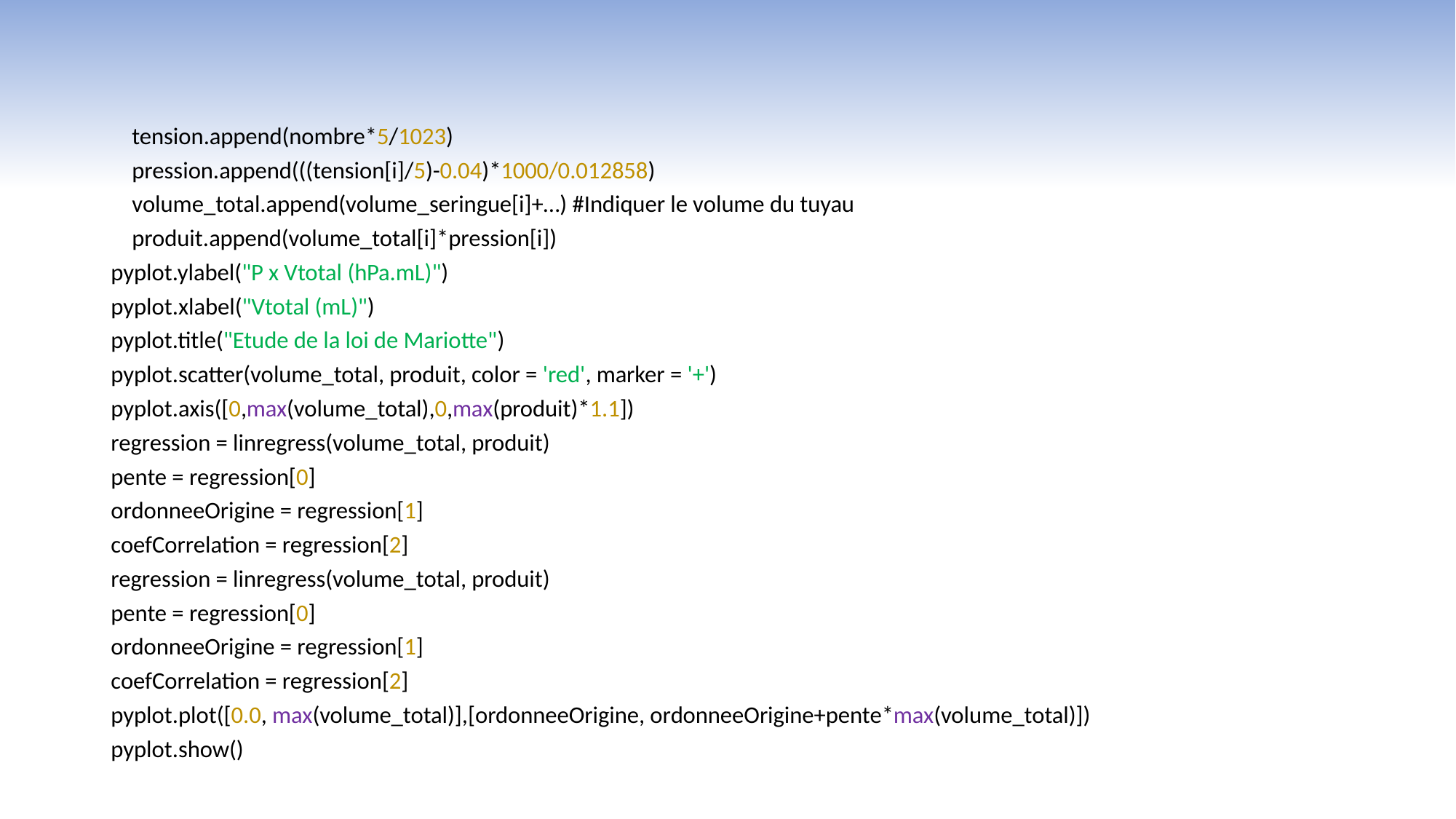

tension.append(nombre*5/1023)
    pression.append(((tension[i]/5)-0.04)*1000/0.012858)
    volume_total.append(volume_seringue[i]+…) #Indiquer le volume du tuyau
    produit.append(volume_total[i]*pression[i])
pyplot.ylabel("P x Vtotal (hPa.mL)")
pyplot.xlabel("Vtotal (mL)")
pyplot.title("Etude de la loi de Mariotte")
pyplot.scatter(volume_total, produit, color = 'red', marker = '+')
pyplot.axis([0,max(volume_total),0,max(produit)*1.1])
regression = linregress(volume_total, produit)
pente = regression[0]
ordonneeOrigine = regression[1]
coefCorrelation = regression[2]
regression = linregress(volume_total, produit)
pente = regression[0]
ordonneeOrigine = regression[1]
coefCorrelation = regression[2]
pyplot.plot([0.0, max(volume_total)],[ordonneeOrigine, ordonneeOrigine+pente*max(volume_total)])
pyplot.show()